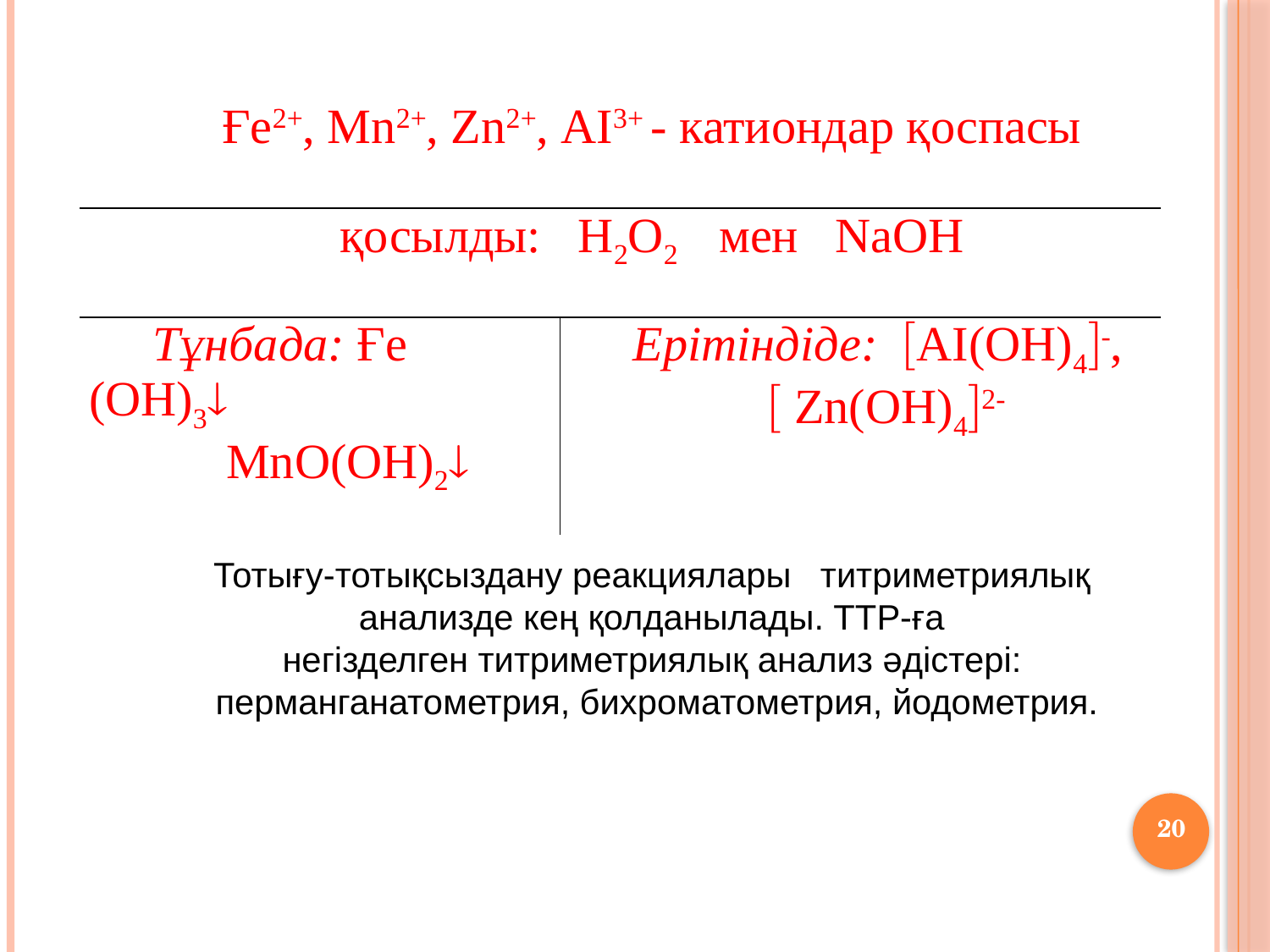

| Ғе2+, Мn2+, Zn2+, АІ3+ - катиондар қоспасы |  |
| --- | --- |
| қосылды: Н2О2 мен NаОН |  |
| Тұнбада: Ғе (ОН)3↓ МnО(ОН)2↓ | Ерітіндіде: [АІ(ОН)4]-, [ Zn(ОН)4]2- |
Тотығу-тотықсыздану реакциялары   титриметриялық
анализде кең қолданылады. ТТР-ға
негізделген титриметриялық анализ әдістері:
перманганатометрия, бихроматометрия, йодометрия.
20